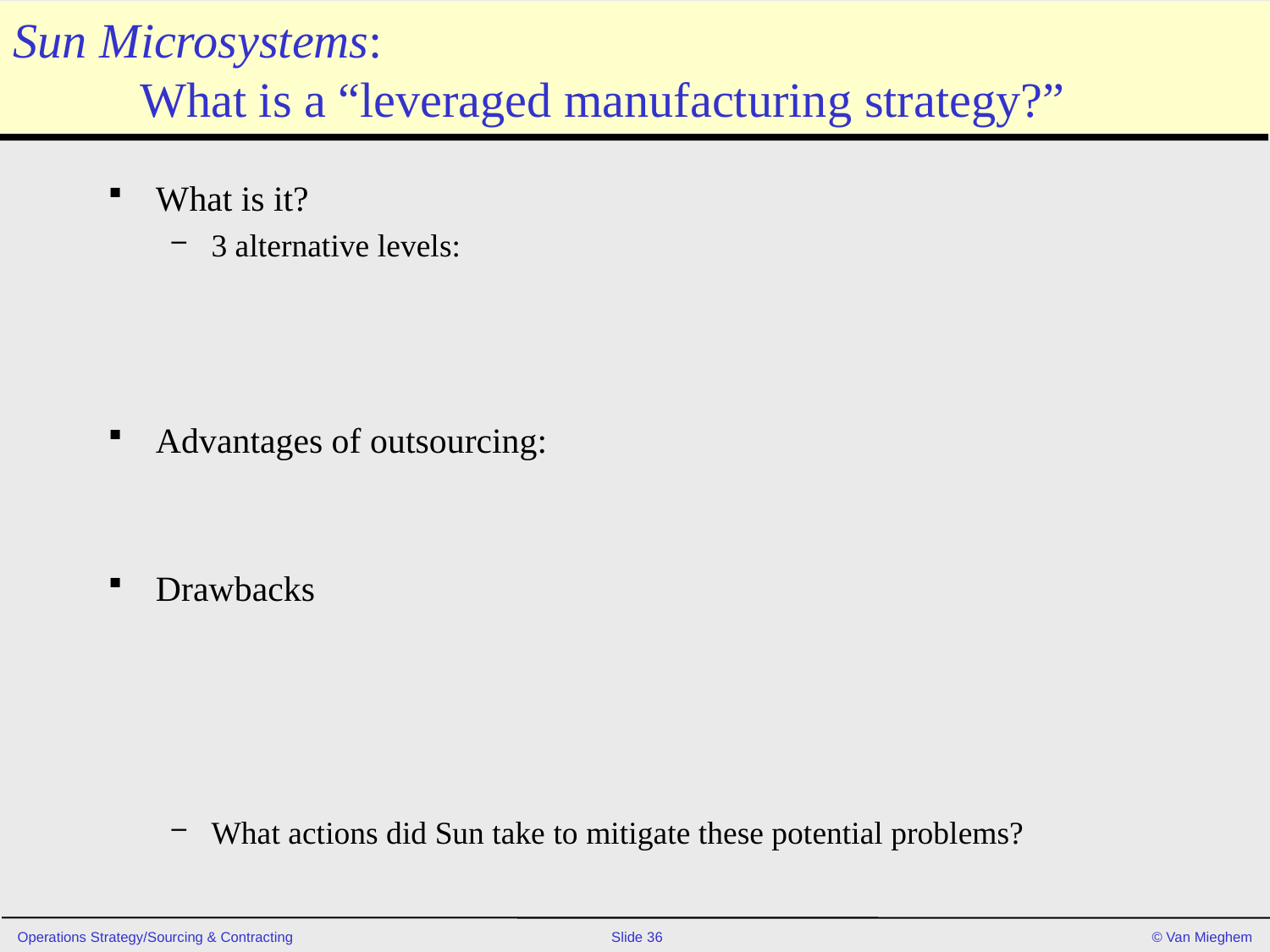

# Sun Microsystems: What is a “leveraged manufacturing strategy?”
What is it?
3 alternative levels:

Advantages of outsourcing:

Drawbacks

What actions did Sun take to mitigate these potential problems?